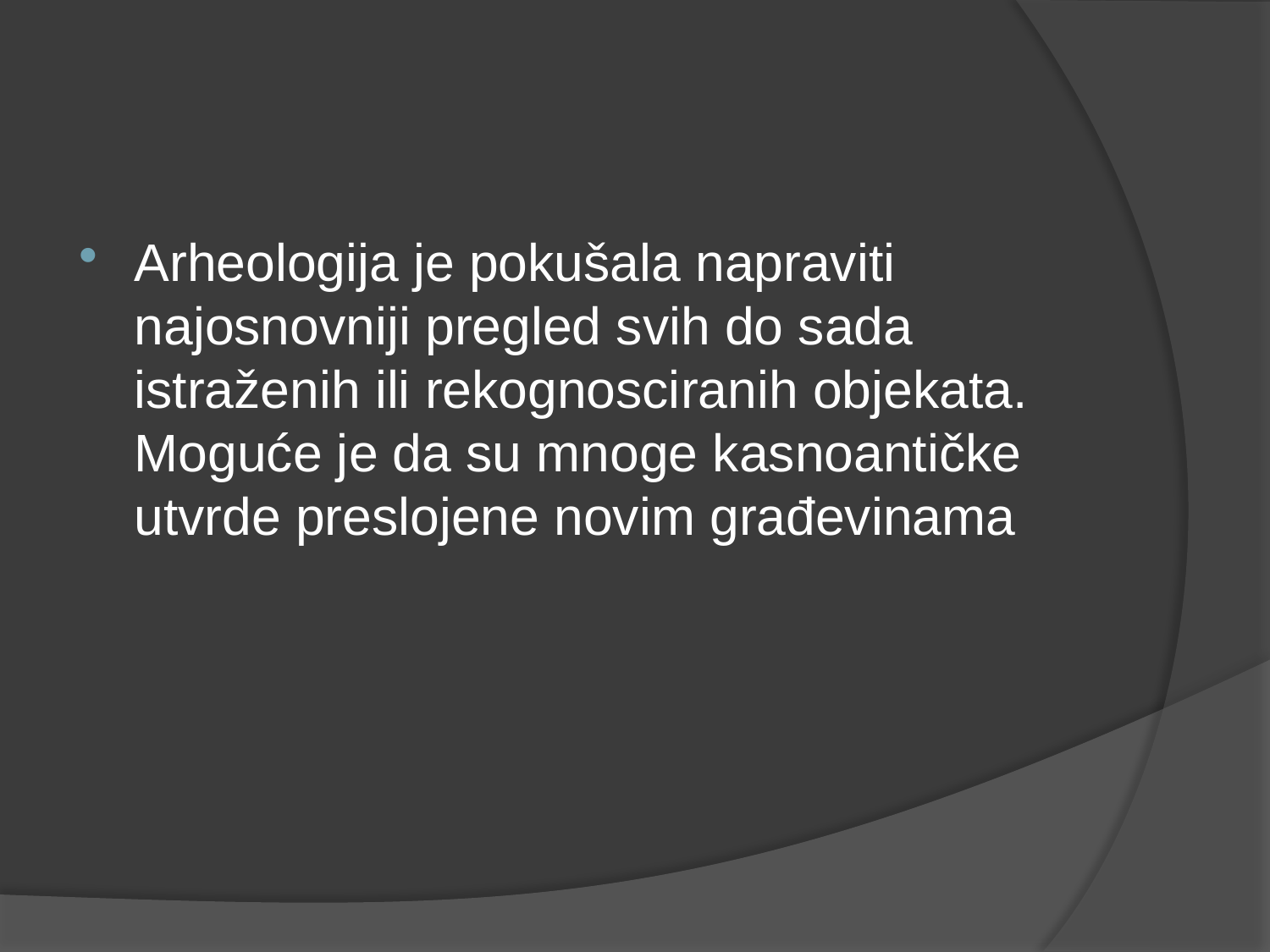

#
Arheologija je pokušala napraviti najosnovniji pregled svih do sada istraženih ili rekognosciranih objekata. Moguće je da su mnoge kasnoantičke utvrde preslojene novim građevinama